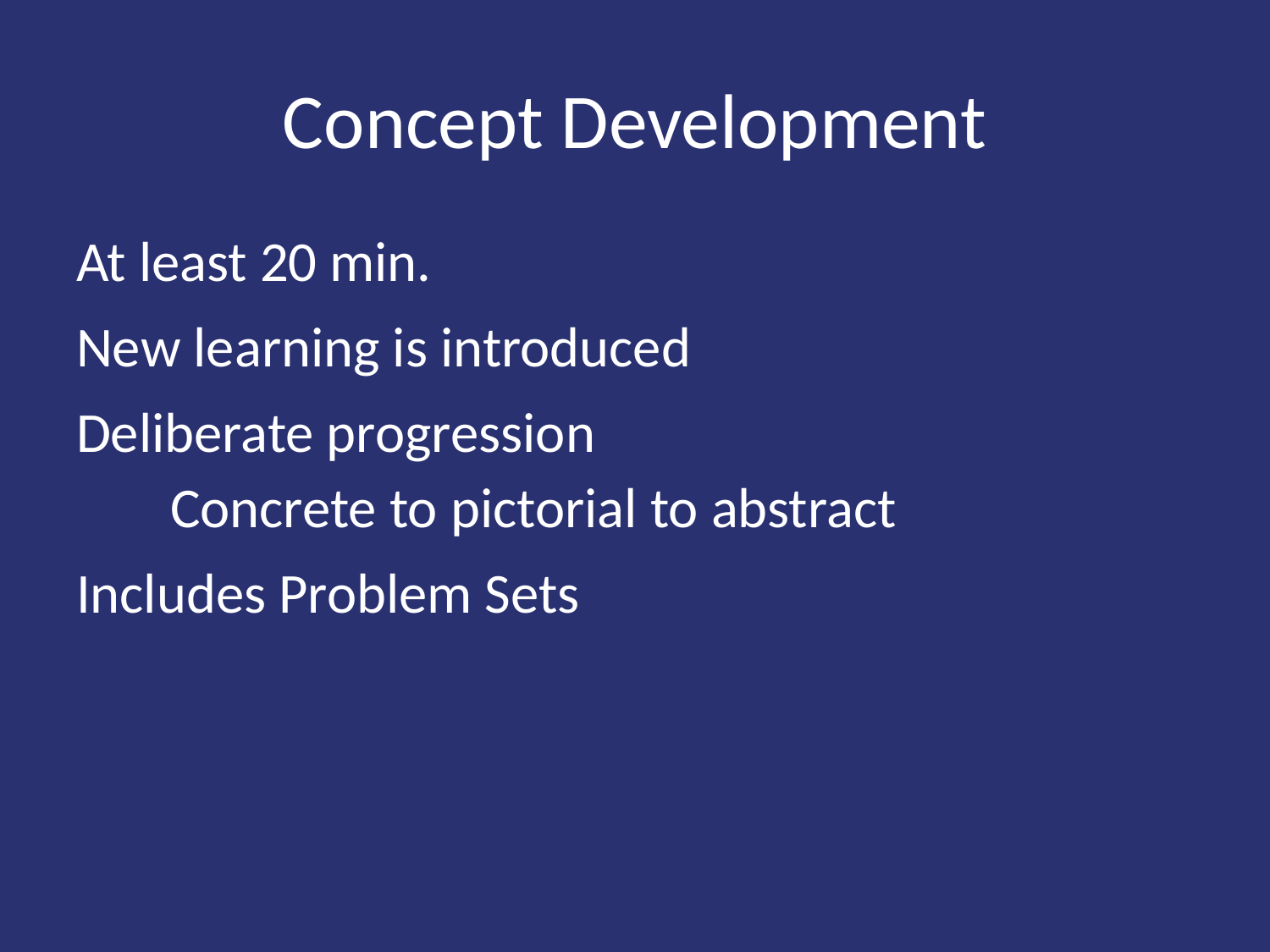

# Concept Development
At least 20 min.
New learning is introduced
Deliberate progression                                           Concrete to pictorial to abstract
Includes Problem Sets